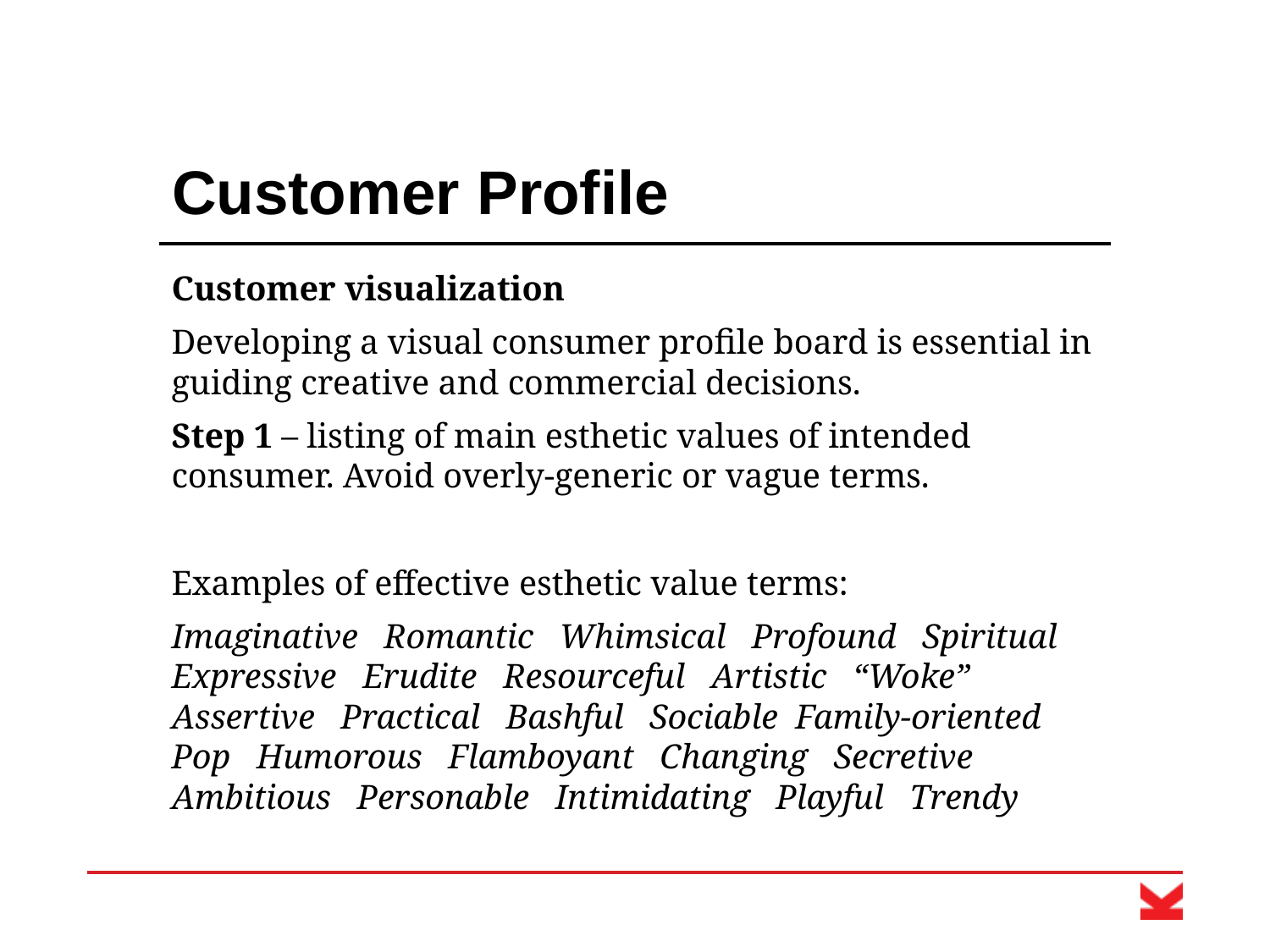

# Customer Profile
Customer visualization
Developing a visual consumer profile board is essential in guiding creative and commercial decisions.
Step 1 – listing of main esthetic values of intended consumer. Avoid overly-generic or vague terms.

Examples of effective esthetic value terms:
Imaginative   Romantic   Whimsical   Profound   Spiritual Expressive   Erudite   Resourceful   Artistic   “Woke”   Assertive   Practical   Bashful   Sociable  Family-oriented   Pop   Humorous   Flamboyant   Changing   Secretive  Ambitious   Personable   Intimidating   Playful   Trendy